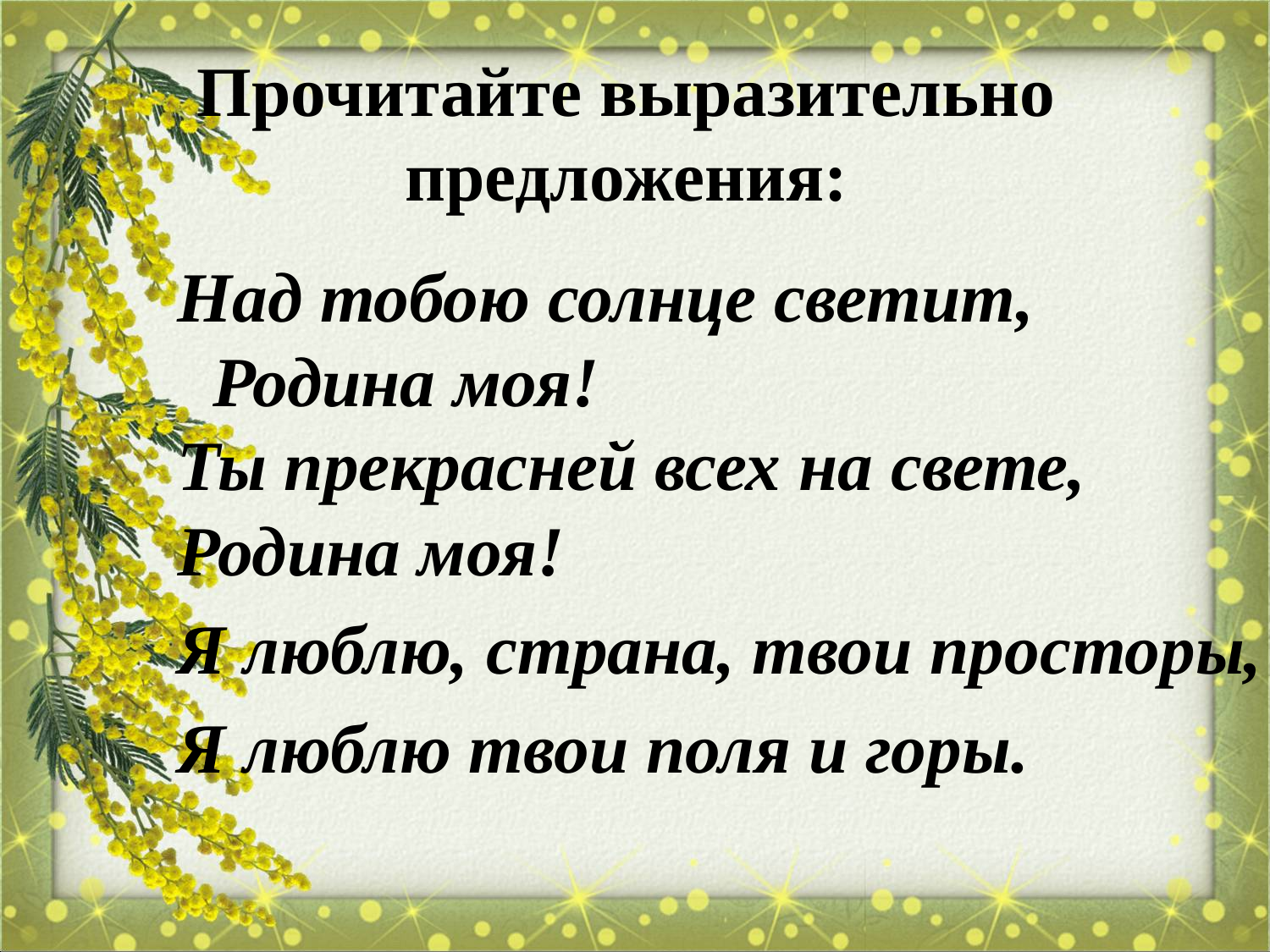

# Прочитайте выразительно предложения:

Над тобою солнце светит,                Родина моя!
Ты прекрасней всех на свете, Родина моя!
Я люблю, страна, твои просторы,
Я люблю твои поля и горы.